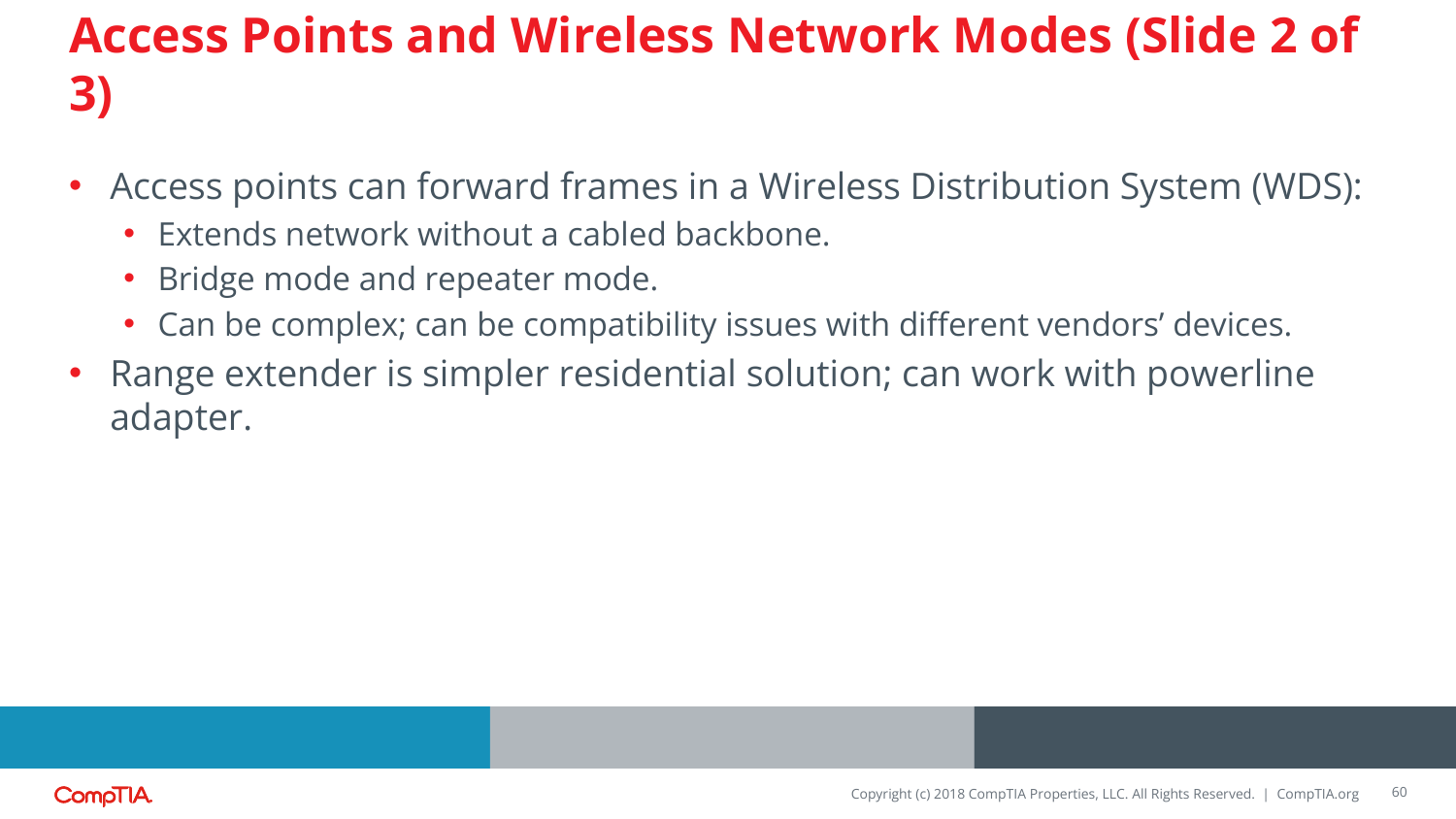

# Access Points and Wireless Network Modes (Slide 2 of 3)
Access points can forward frames in a Wireless Distribution System (WDS):
Extends network without a cabled backbone.
Bridge mode and repeater mode.
Can be complex; can be compatibility issues with different vendors’ devices.
Range extender is simpler residential solution; can work with powerline adapter.
60